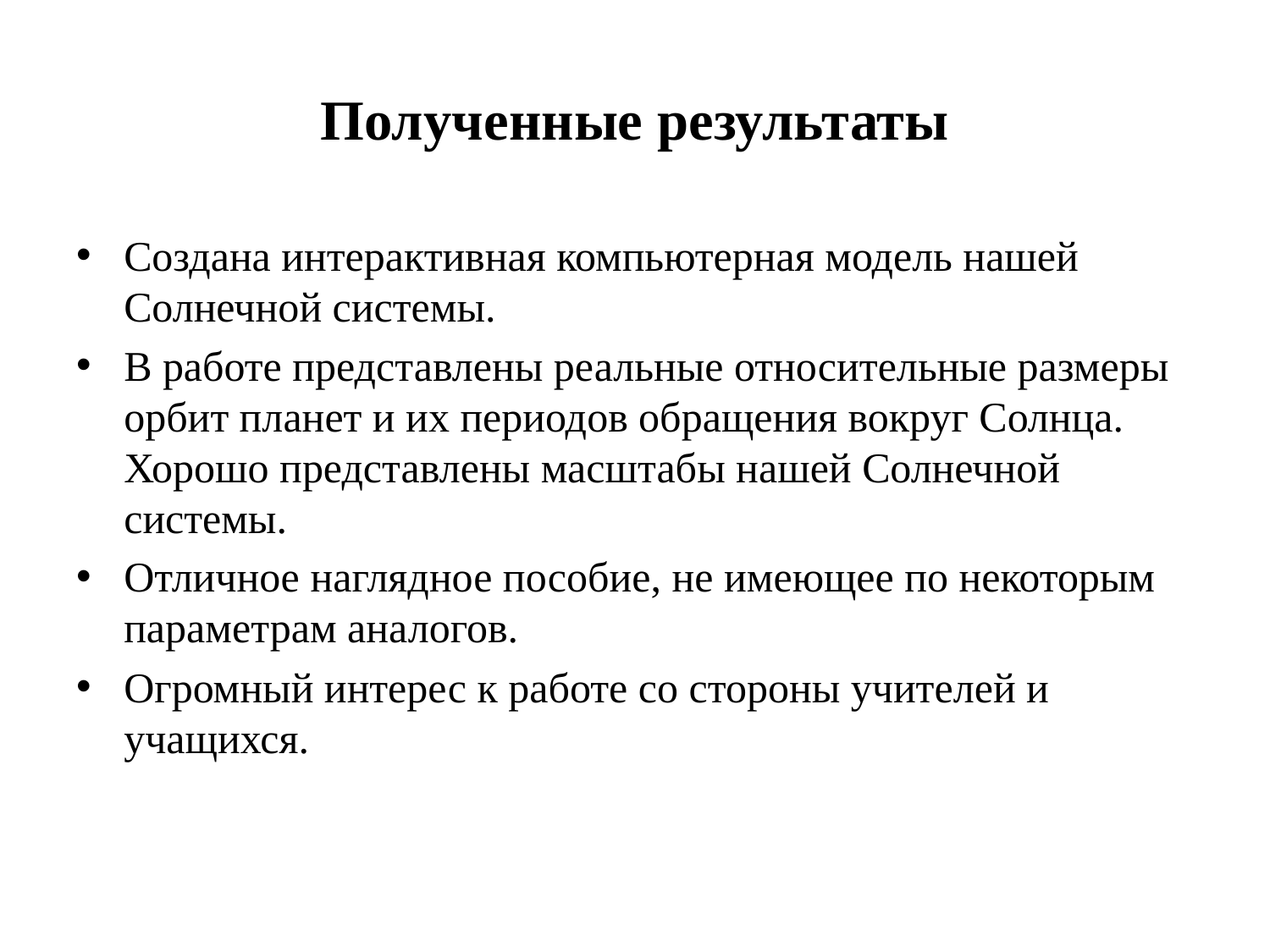

# Полученные результаты
Создана интерактивная компьютерная модель нашей Солнечной системы.
В работе представлены реальные относительные размеры орбит планет и их периодов обращения вокруг Солнца. Хорошо представлены масштабы нашей Солнечной системы.
Отличное наглядное пособие, не имеющее по некоторым параметрам аналогов.
Огромный интерес к работе со стороны учителей и учащихся.